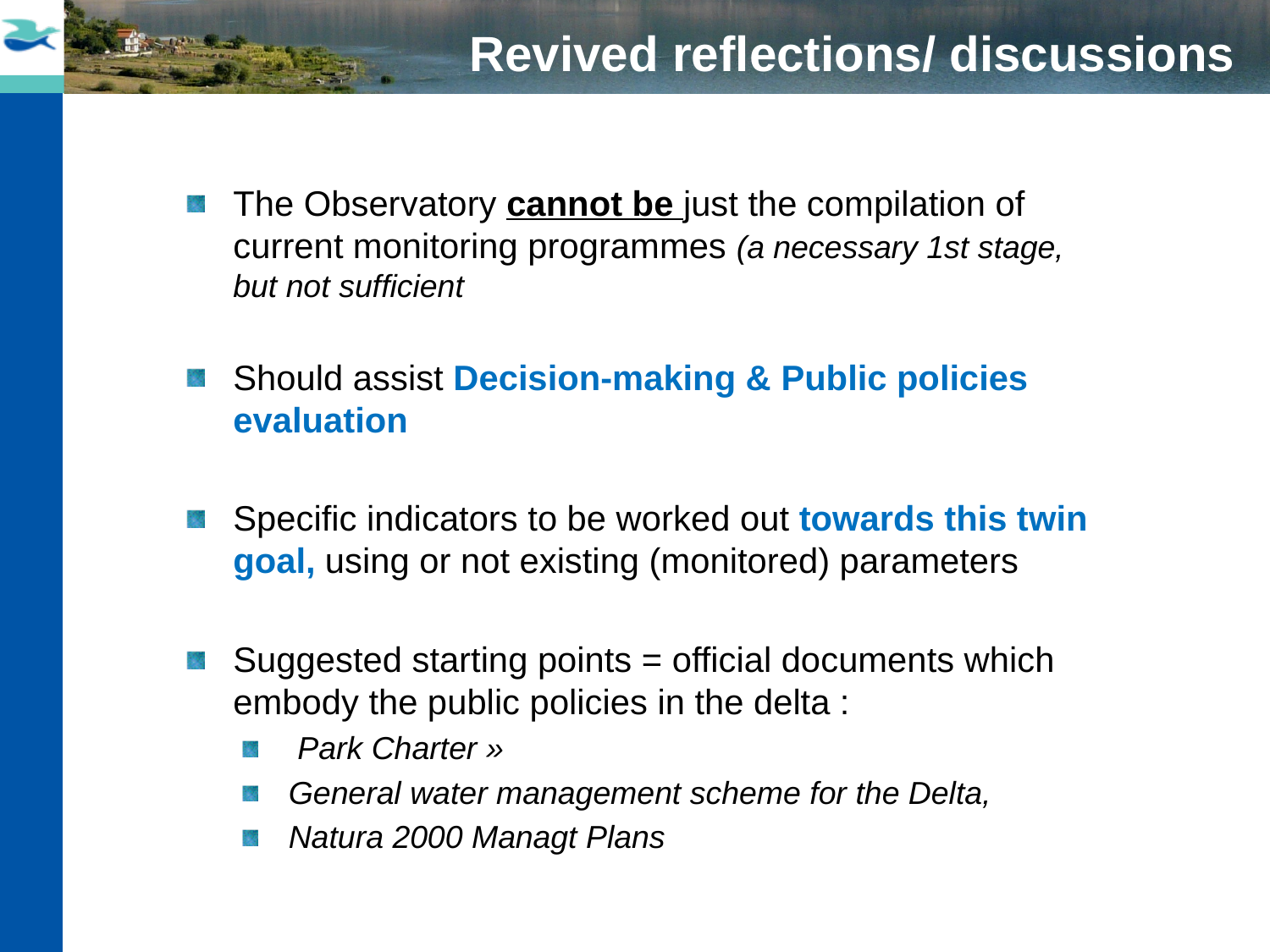

Revived reflections/ discussions
The Observatory cannot be just the compilation of current monitoring programmes (a necessary 1st stage, but not sufficient

Should assist Decision-making & Public policies evaluation

Specific indicators to be worked out towards this twin goal, using or not existing (monitored) parameters

Suggested starting points = official documents which embody the public policies in the delta :
 Park Charter »
General water management scheme for the Delta,
Natura 2000 Managt Plans